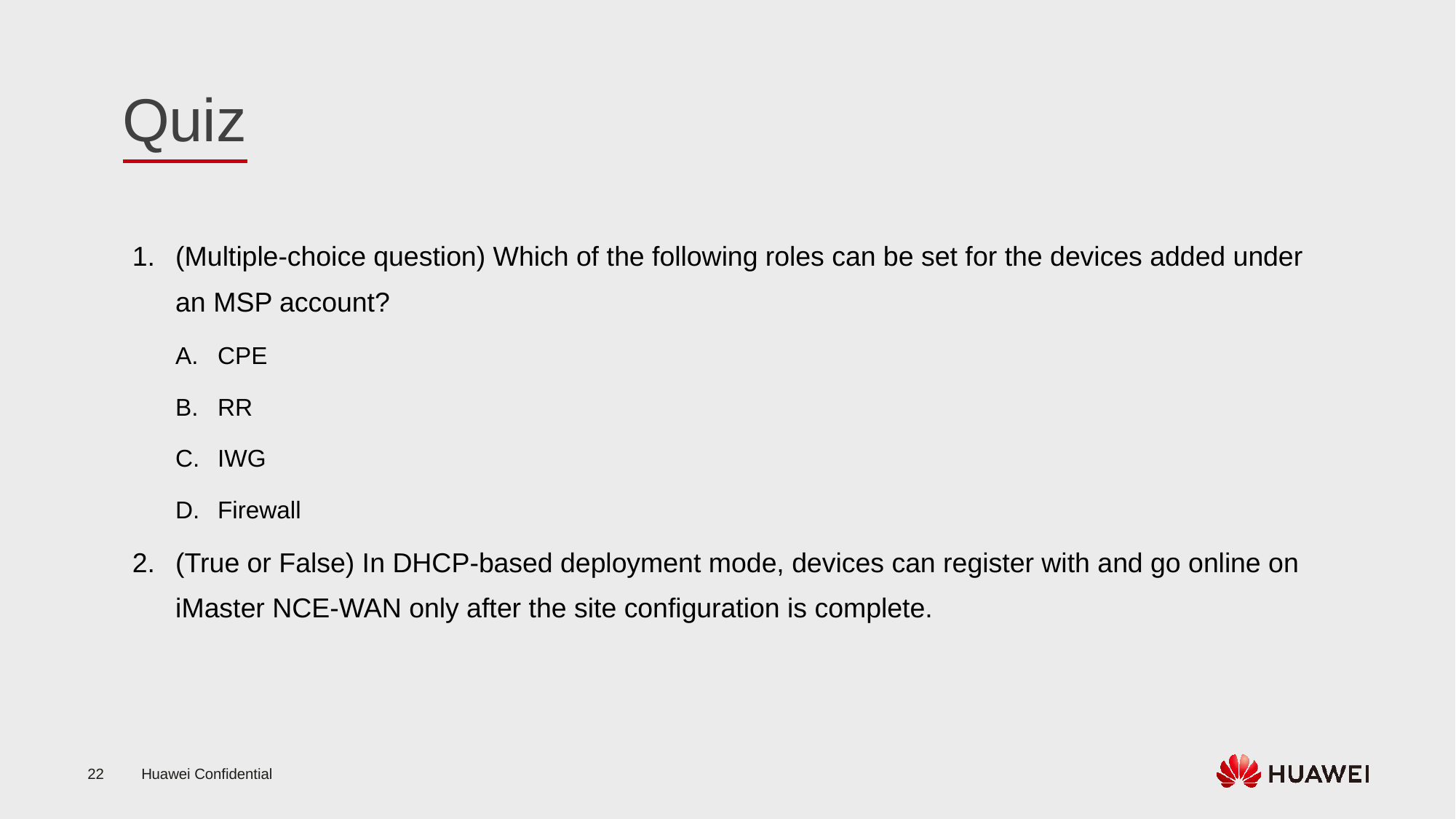

(Multiple-choice question) Which of the following roles can be set for the devices added under an MSP account?
CPE
RR
IWG
Firewall
(True or False) In DHCP-based deployment mode, devices can register with and go online on iMaster NCE-WAN only after the site configuration is complete.